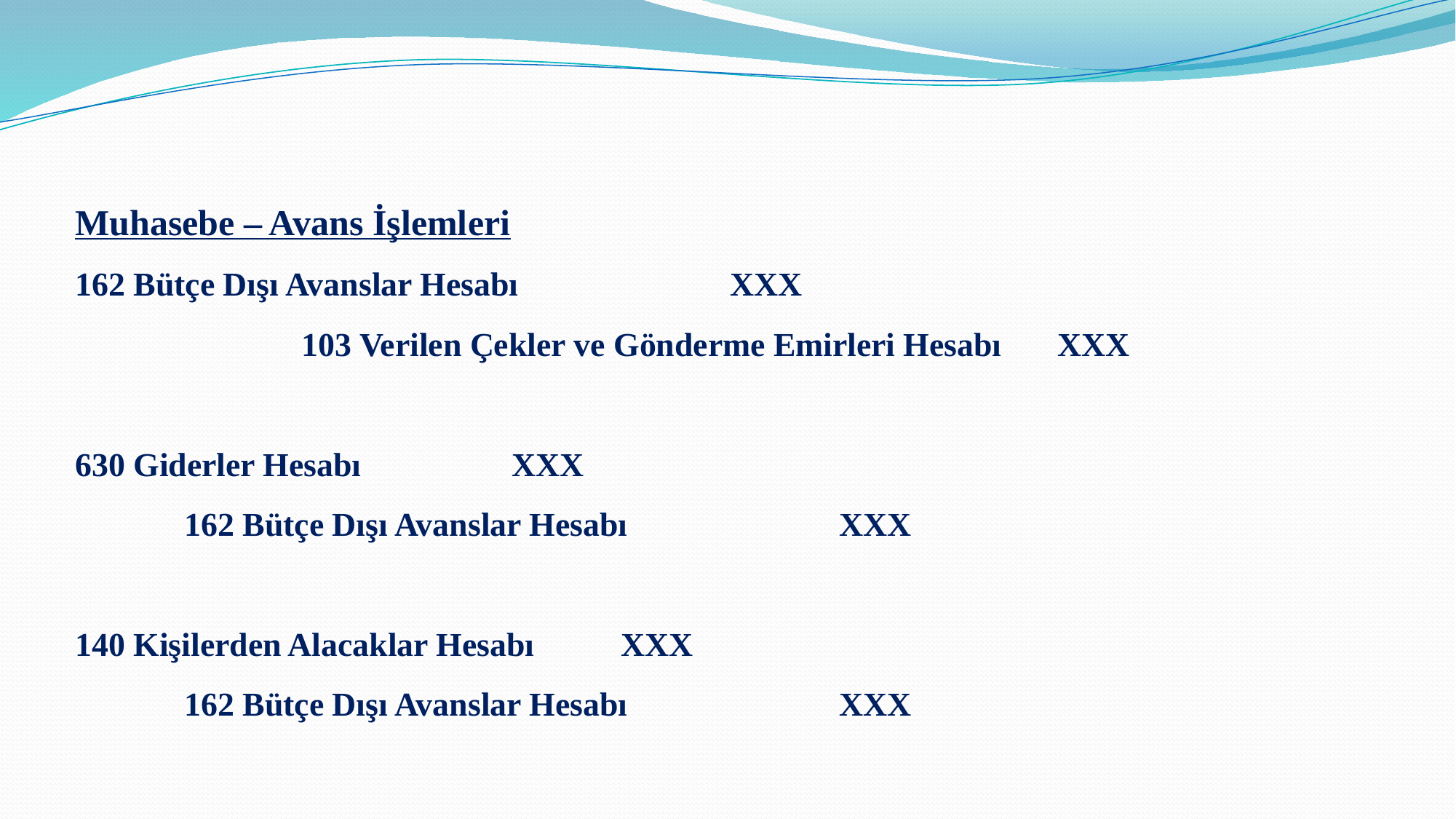

Muhasebe – Avans İşlemleri
162 Bütçe Dışı Avanslar Hesabı		XXX
		 103 Verilen Çekler ve Gönderme Emirleri Hesabı	XXX

630 Giderler Hesabı		XXX
	162 Bütçe Dışı Avanslar Hesabı		XXX

140 Kişilerden Alacaklar Hesabı	XXX
	162 Bütçe Dışı Avanslar Hesabı		XXX